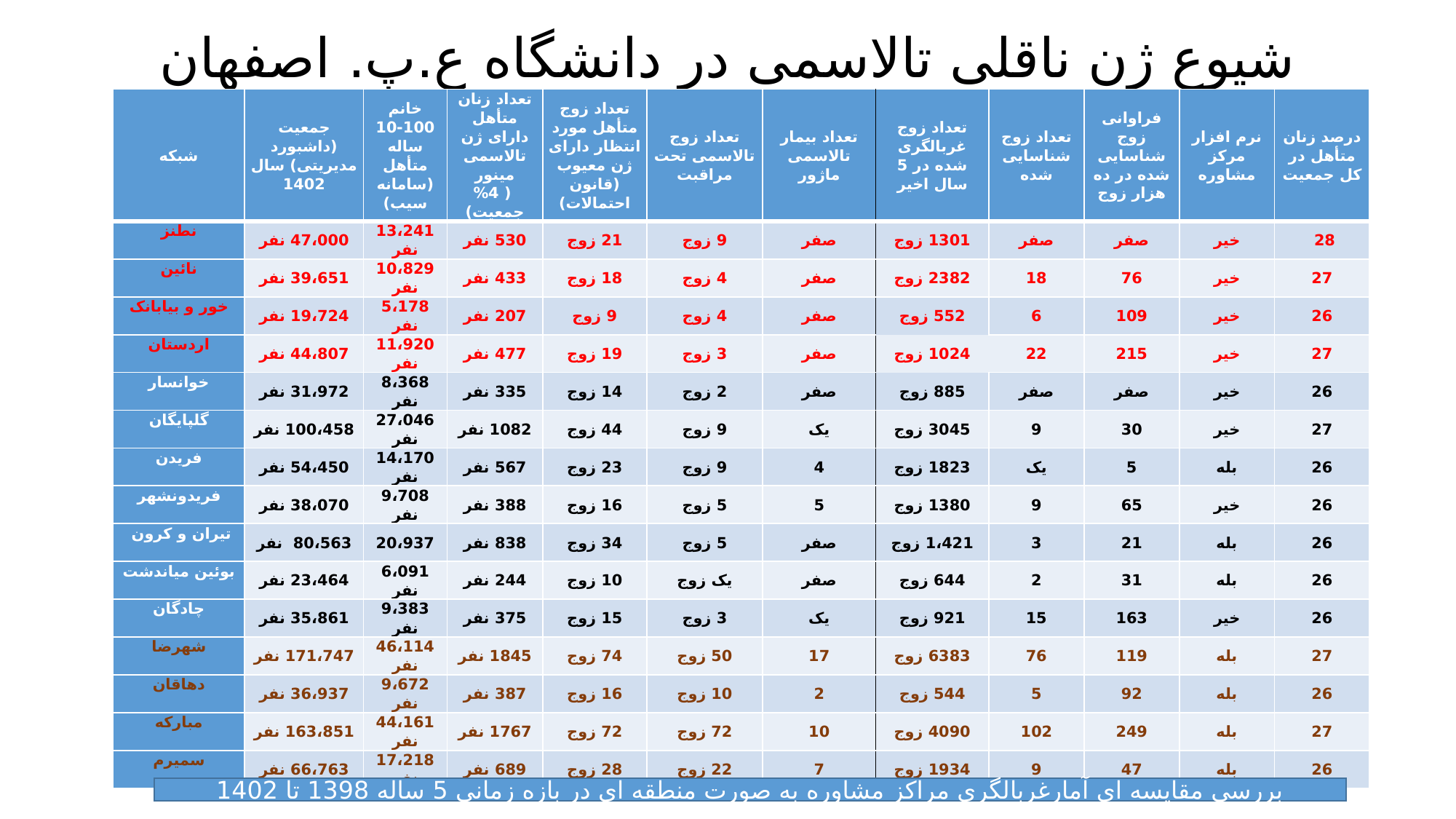

# شیوع ژن ناقلی تالاسمی در دانشگاه ع.پ. اصفهان
| شبکه | جمعیت (داشبورد مدیریتی) سال 1402 | خانم 100-10 ساله متأهل (سامانه سیب) | تعداد زنان متأهل دارای ژن تالاسمی مینور ( %4 جمعیت) | تعداد زوج متأهل مورد انتظار دارای ژن معیوب (قانون احتمالات) | تعداد زوج تالاسمی تحت مراقبت | تعداد بیمار تالاسمی ماژور | تعداد زوج غربالگری شده در 5 سال اخیر | تعداد زوج شناسایی شده | فراوانی زوج شناسایی شده در ده هزار زوج | نرم افزار مرکز مشاوره | درصد زنان متأهل در کل جمعیت |
| --- | --- | --- | --- | --- | --- | --- | --- | --- | --- | --- | --- |
| نطنز | 47،000 نفر | 13،241 نفر | 530 نفر | 21 زوج | 9 زوج | صفر | 1301 زوج | صفر | صفر | خیر | 28 |
| نائین | 39،651 نفر | 10،829 نفر | 433 نفر | 18 زوج | 4 زوج | صفر | 2382 زوج | 18 | 76 | خیر | 27 |
| خور و بیابانک | 19،724 نفر | 5،178 نفر | 207 نفر | 9 زوج | 4 زوج | صفر | 552 زوج | 6 | 109 | خیر | 26 |
| اردستان | 44،807 نفر | 11،920 نفر | 477 نفر | 19 زوج | 3 زوج | صفر | 1024 زوج | 22 | 215 | خیر | 27 |
| خوانسار | 31،972 نفر | 8،368 نفر | 335 نفر | 14 زوج | 2 زوج | صفر | 885 زوج | صفر | صفر | خیر | 26 |
| گلپایگان | 100،458 نفر | 27،046 نفر | 1082 نفر | 44 زوج | 9 زوج | یک | 3045 زوج | 9 | 30 | خیر | 27 |
| فریدن | 54،450 نفر | 14،170 نفر | 567 نفر | 23 زوج | 9 زوج | 4 | 1823 زوج | یک | 5 | بله | 26 |
| فریدونشهر | 38،070 نفر | 9،708 نفر | 388 نفر | 16 زوج | 5 زوج | 5 | 1380 زوج | 9 | 65 | خیر | 26 |
| تیران و کرون | 80،563 نفر | 20،937 | 838 نفر | 34 زوج | 5 زوج | صفر | 1،421 زوج | 3 | 21 | بله | 26 |
| بوئین میاندشت | 23،464 نفر | 6،091 نفر | 244 نفر | 10 زوج | یک زوج | صفر | 644 زوج | 2 | 31 | بله | 26 |
| چادگان | 35،861 نفر | 9،383 نفر | 375 نفر | 15 زوج | 3 زوج | یک | 921 زوج | 15 | 163 | خیر | 26 |
| شهرضا | 171،747 نفر | 46،114 نفر | 1845 نفر | 74 زوج | 50 زوج | 17 | 6383 زوج | 76 | 119 | بله | 27 |
| دهاقان | 36،937 نفر | 9،672 نفر | 387 نفر | 16 زوج | 10 زوج | 2 | 544 زوج | 5 | 92 | بله | 26 |
| مبارکه | 163،851 نفر | 44،161 نفر | 1767 نفر | 72 زوج | 72 زوج | 10 | 4090 زوج | 102 | 249 | بله | 27 |
| سمیرم | 66،763 نفر | 17،218 نفر | 689 نفر | 28 زوج | 22 زوج | 7 | 1934 زوج | 9 | 47 | بله | 26 |
بررسی مقایسه ای آمارغربالگری مراکز مشاوره به صورت منطقه ای در بازه زمانی 5 ساله 1398 تا 1402